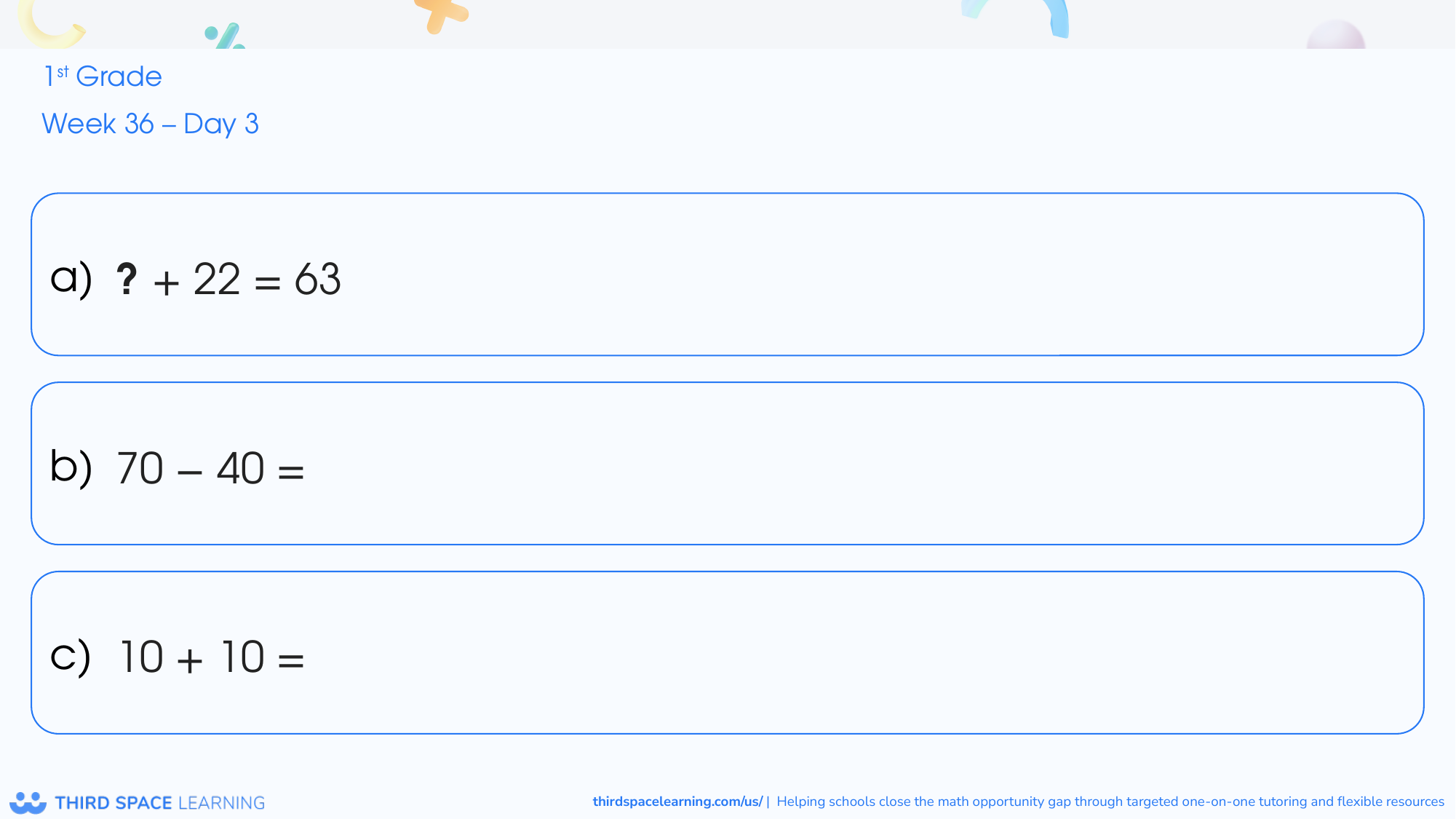

1st Grade
Week 36 – Day 3
? + 22 = 63
70 − 40 =
10 + 10 =